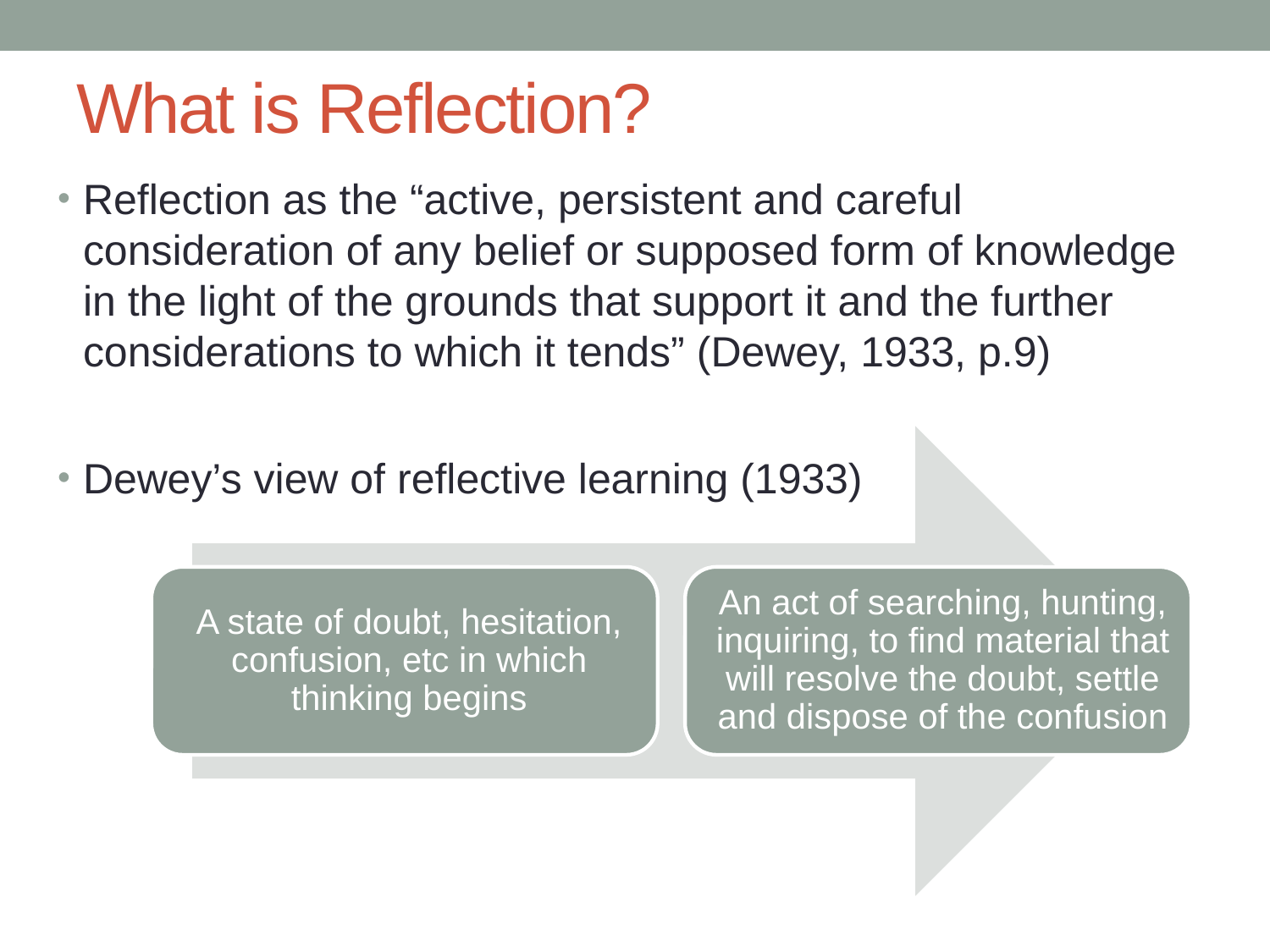

# What is Reflection?
Reflection as the “active, persistent and careful consideration of any belief or supposed form of knowledge in the light of the grounds that support it and the further considerations to which it tends” (Dewey, 1933, p.9)

Dewey’s view of reflective learning (1933)

A state of doubt, hesitation, confusion, etc in which thinking begins
An act of searching, hunting, inquiring, to find material that will resolve the doubt, settle and dispose of the confusion